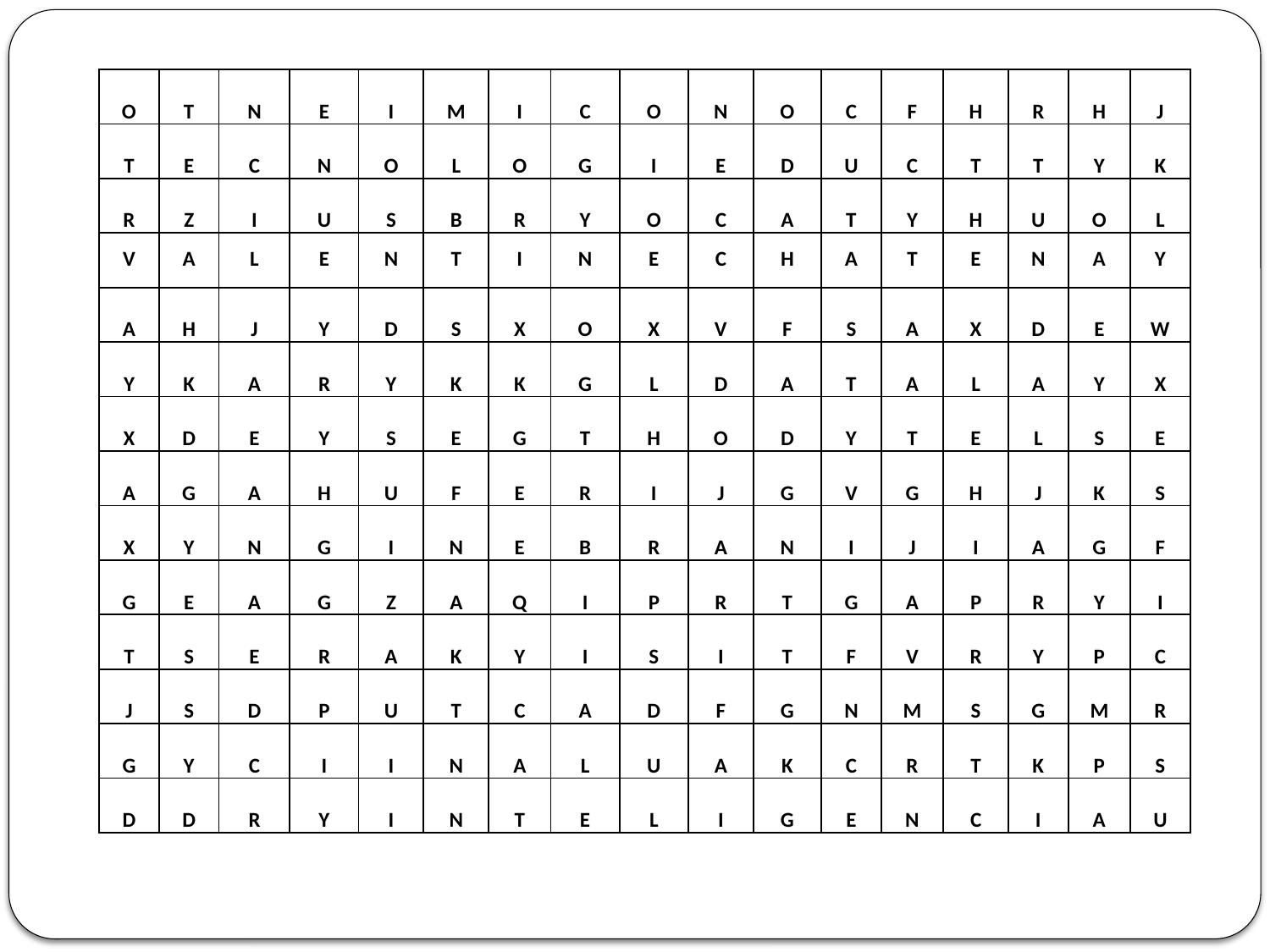

| O | T | N | E | I | M | I | C | O | N | O | C | F | H | R | H | J |
| --- | --- | --- | --- | --- | --- | --- | --- | --- | --- | --- | --- | --- | --- | --- | --- | --- |
| T | E | C | N | O | L | O | G | I | E | D | U | C | T | T | Y | K |
| R | Z | I | U | S | B | R | Y | O | C | A | T | Y | H | U | O | L |
| V | A | L | E | N | T | I | N | E | C | H | A | T | E | N | A | Y |
| A | H | J | Y | D | S | X | O | X | V | F | S | A | X | D | E | W |
| Y | K | A | R | Y | K | K | G | L | D | A | T | A | L | A | Y | X |
| X | D | E | Y | S | E | G | T | H | O | D | Y | T | E | L | S | E |
| A | G | A | H | U | F | E | R | I | J | G | V | G | H | J | K | S |
| X | Y | N | G | I | N | E | B | R | A | N | I | J | I | A | G | F |
| G | E | A | G | Z | A | Q | I | P | R | T | G | A | P | R | Y | I |
| T | S | E | R | A | K | Y | I | S | I | T | F | V | R | Y | P | C |
| J | S | D | P | U | T | C | A | D | F | G | N | M | S | G | M | R |
| G | Y | C | I | I | N | A | L | U | A | K | C | R | T | K | P | S |
| D | D | R | Y | I | N | T | E | L | I | G | E | N | C | I | A | U |